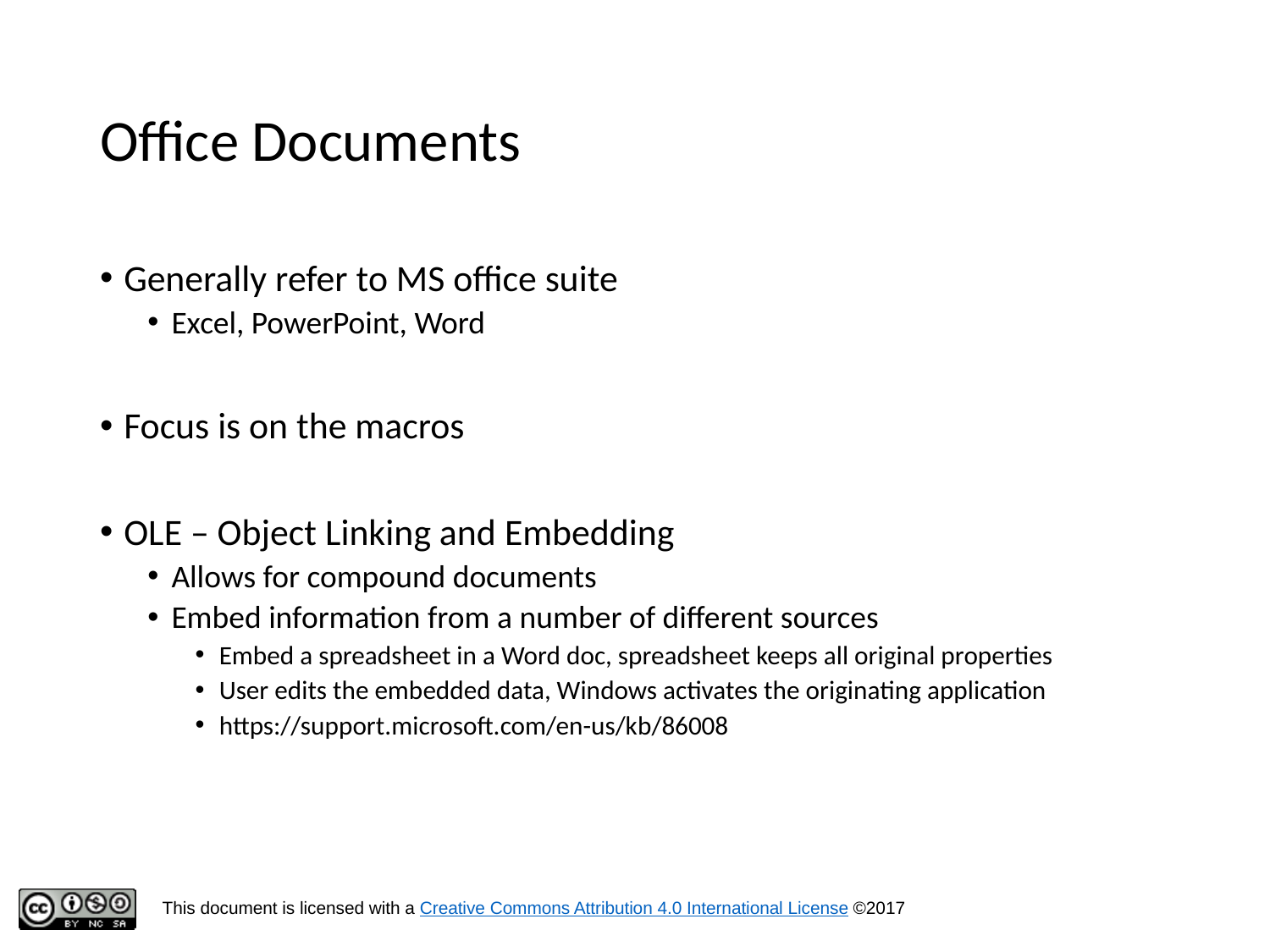

# Office Documents
Generally refer to MS office suite
Excel, PowerPoint, Word

Focus is on the macros

OLE – Object Linking and Embedding
Allows for compound documents
Embed information from a number of different sources
Embed a spreadsheet in a Word doc, spreadsheet keeps all original properties
User edits the embedded data, Windows activates the originating application
https://support.microsoft.com/en-us/kb/86008